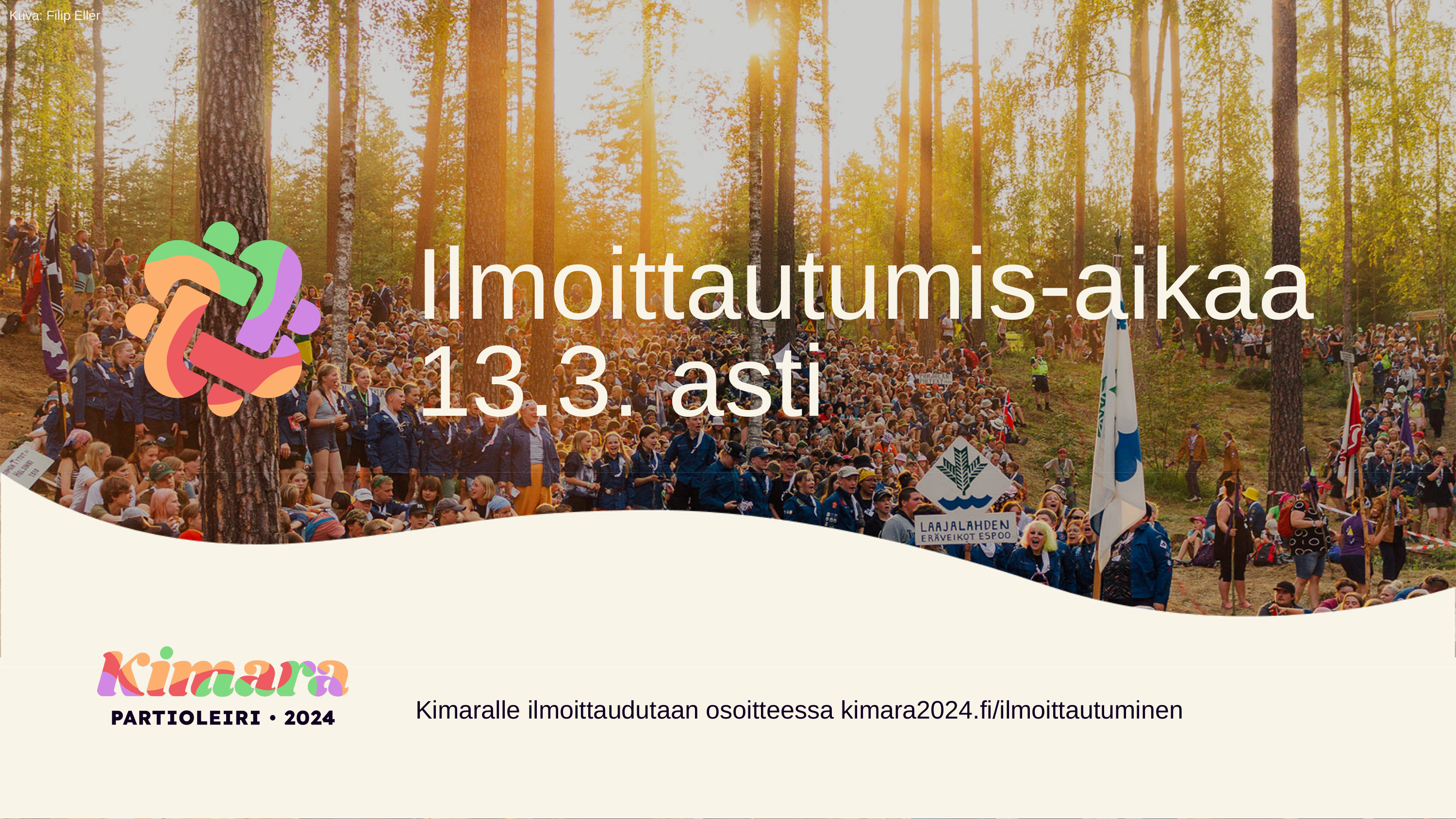

# Ilmoittautumis-aikaa 13.3. asti
Kimaralle ilmoittaudutaan osoitteessa kimara2024.fi/ilmoittautuminen